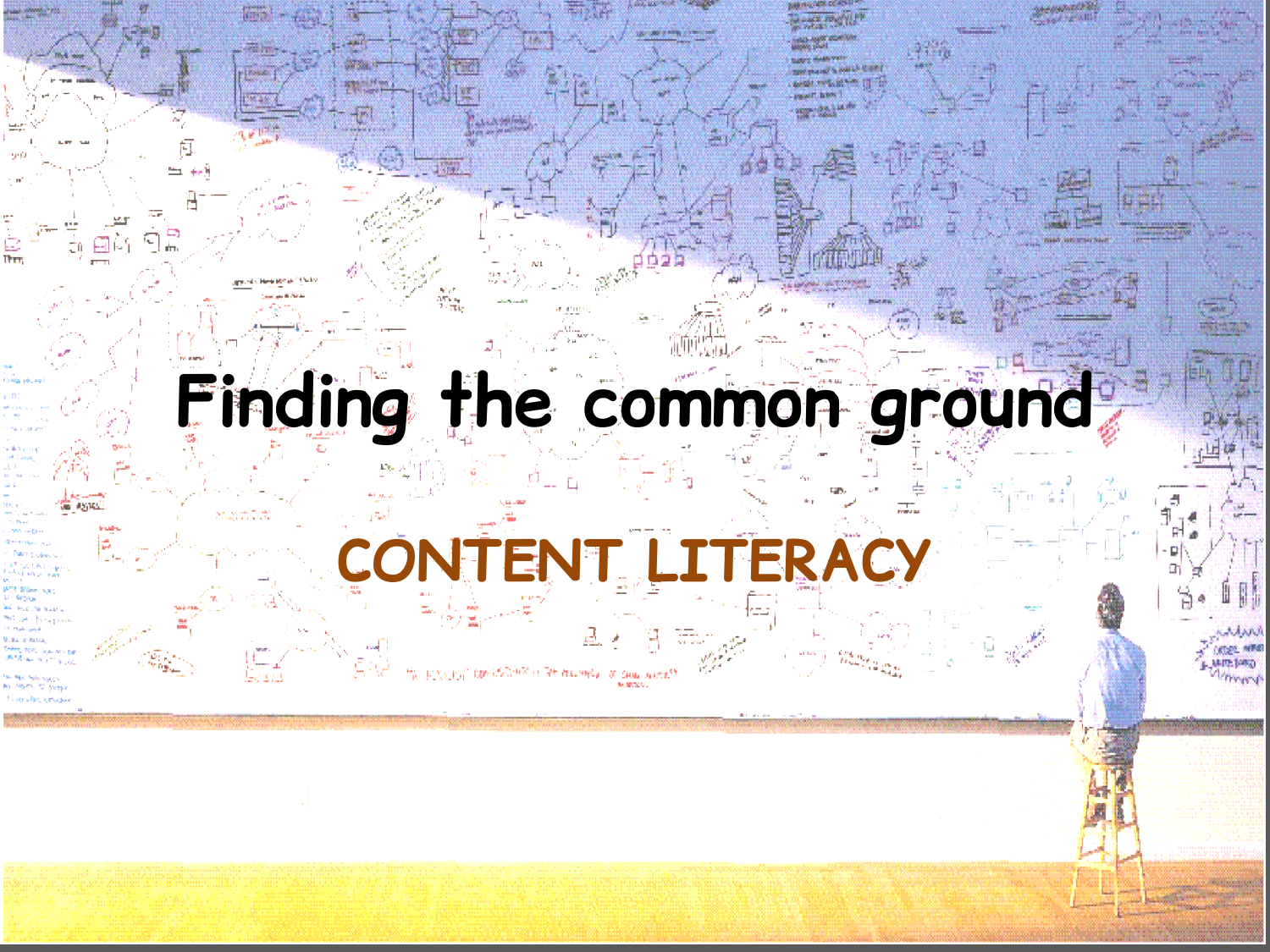

# Finding the common ground
CONTENT LITERACY